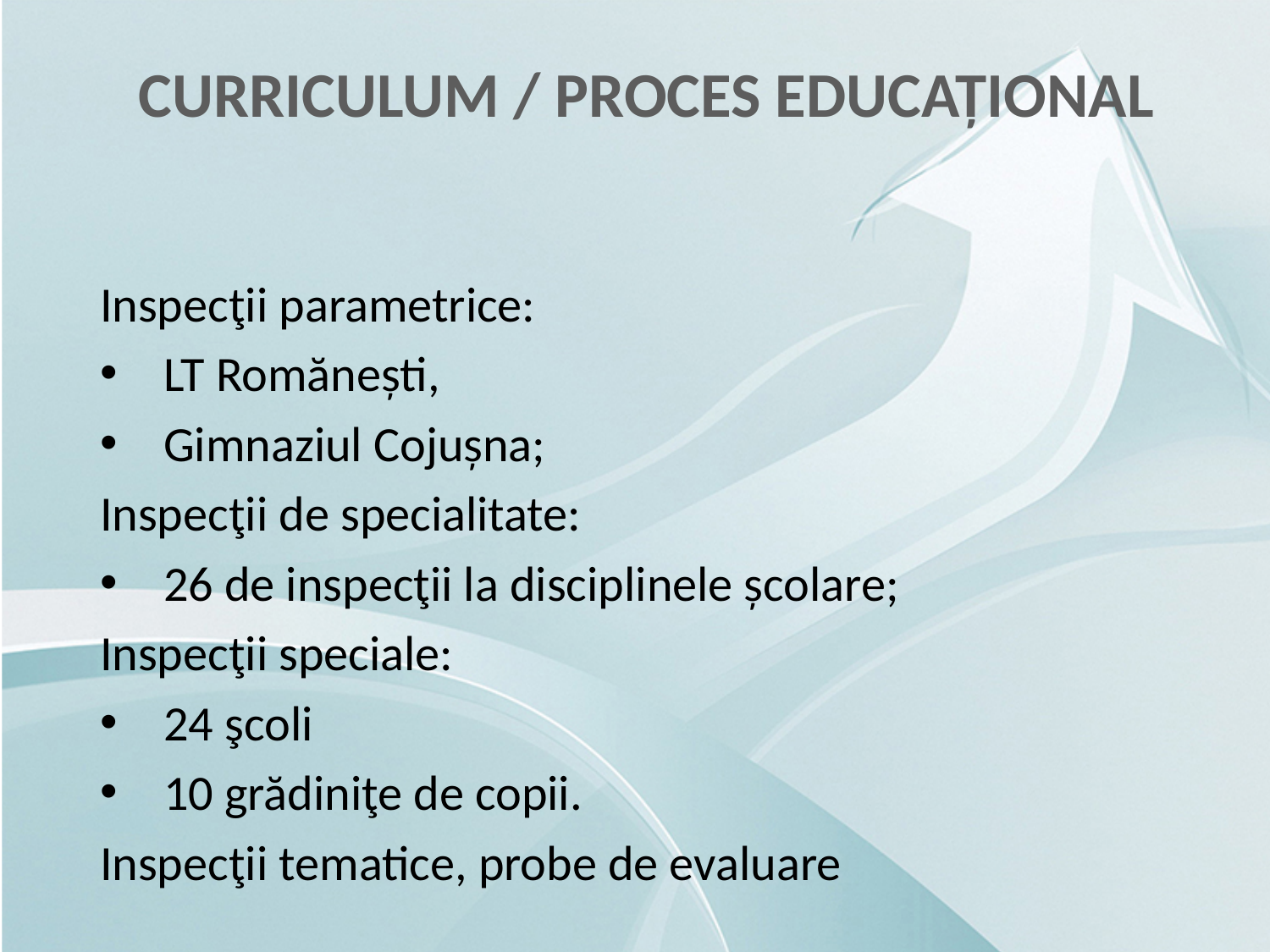

CURRICULUM / PROCES EDUCAȚIONAL
Inspecţii parametrice:
LT Romănești,
Gimnaziul Cojușna;
Inspecţii de specialitate:
26 de inspecţii la disciplinele școlare;
Inspecţii speciale:
24 şcoli
10 grădiniţe de copii.
Inspecţii tematice, probe de evaluare